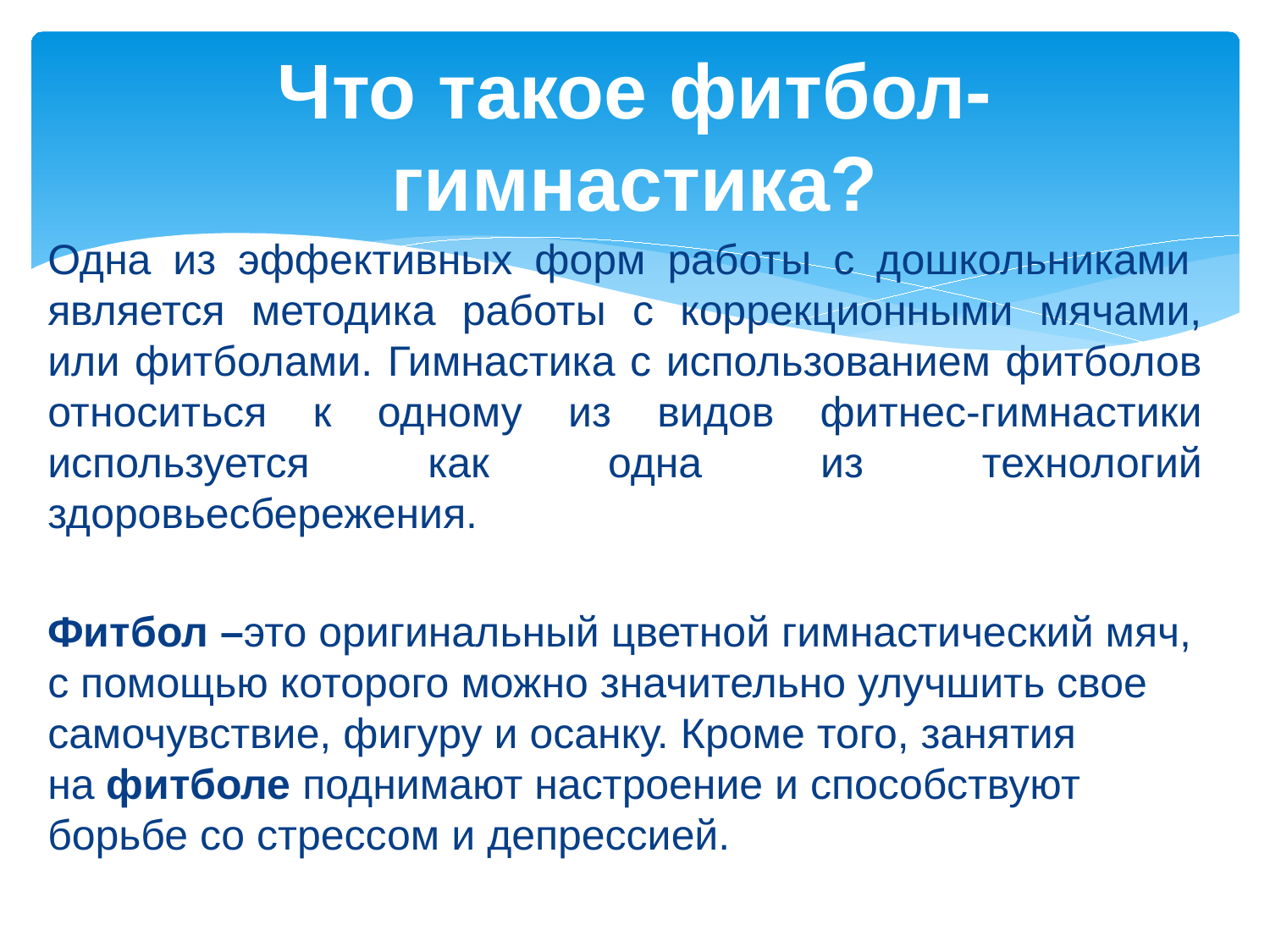

# Что такое фитбол- гимнастика?
Одна из эффективных форм работы с дошкольниками  является методика работы с коррекционными мячами, или фитболами. Гимнастика с использованием фитболов относиться к одному из видов фитнес-гимнастики используется как одна из технологий здоровьесбережения.

Фитбол –это оригинальный цветной гимнастический мяч, с помощью которого можно значительно улучшить свое самочувствие, фигуру и осанку. Кроме того, занятия на фитболе поднимают настроение и способствуют борьбе со стрессом и депрессией.